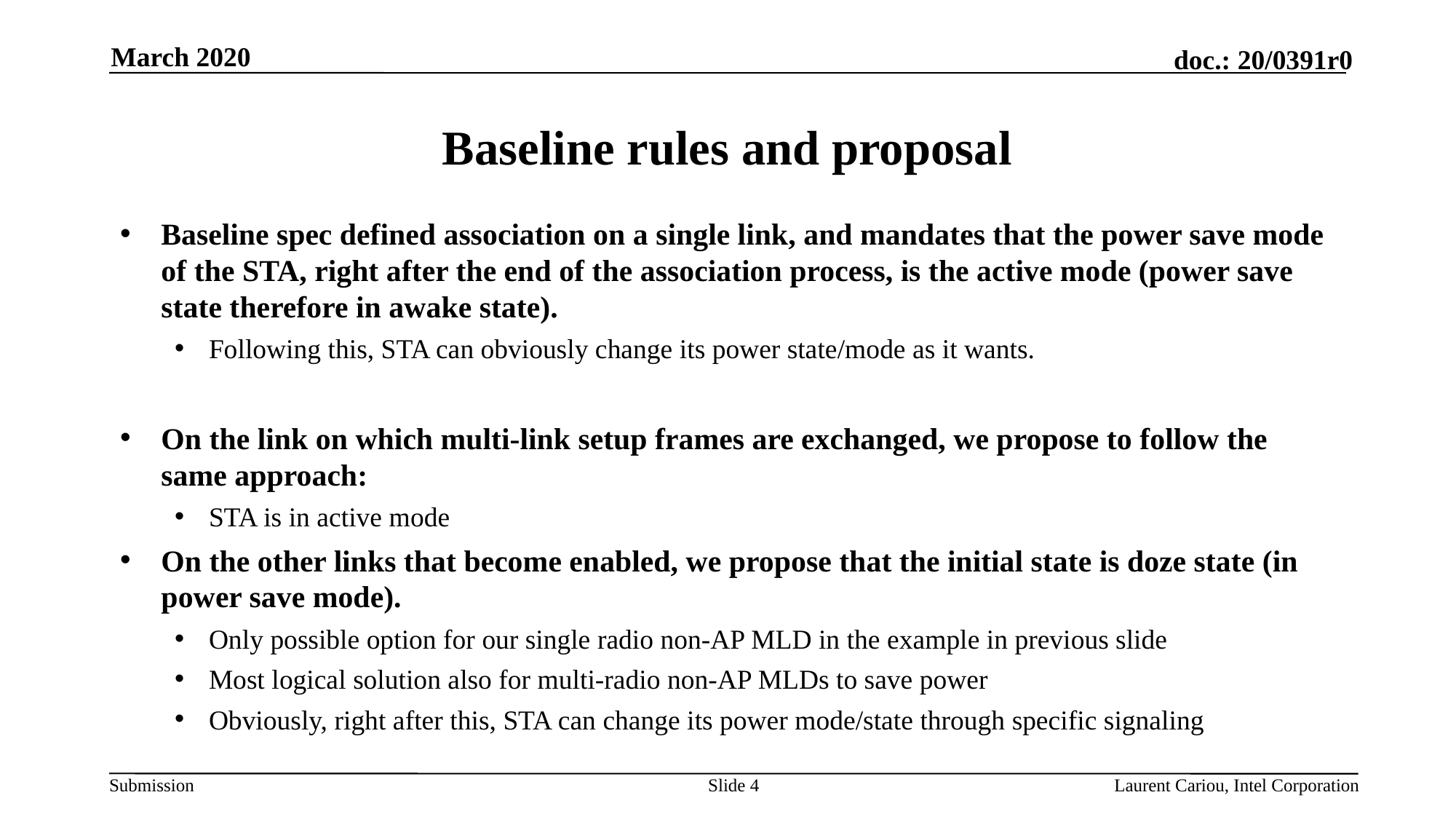

March 2020
# Baseline rules and proposal
Baseline spec defined association on a single link, and mandates that the power save mode of the STA, right after the end of the association process, is the active mode (power save state therefore in awake state).
Following this, STA can obviously change its power state/mode as it wants.

On the link on which multi-link setup frames are exchanged, we propose to follow the same approach:
STA is in active mode
On the other links that become enabled, we propose that the initial state is doze state (in power save mode).
Only possible option for our single radio non-AP MLD in the example in previous slide
Most logical solution also for multi-radio non-AP MLDs to save power
Obviously, right after this, STA can change its power mode/state through specific signaling

Slide 4
Laurent Cariou, Intel Corporation